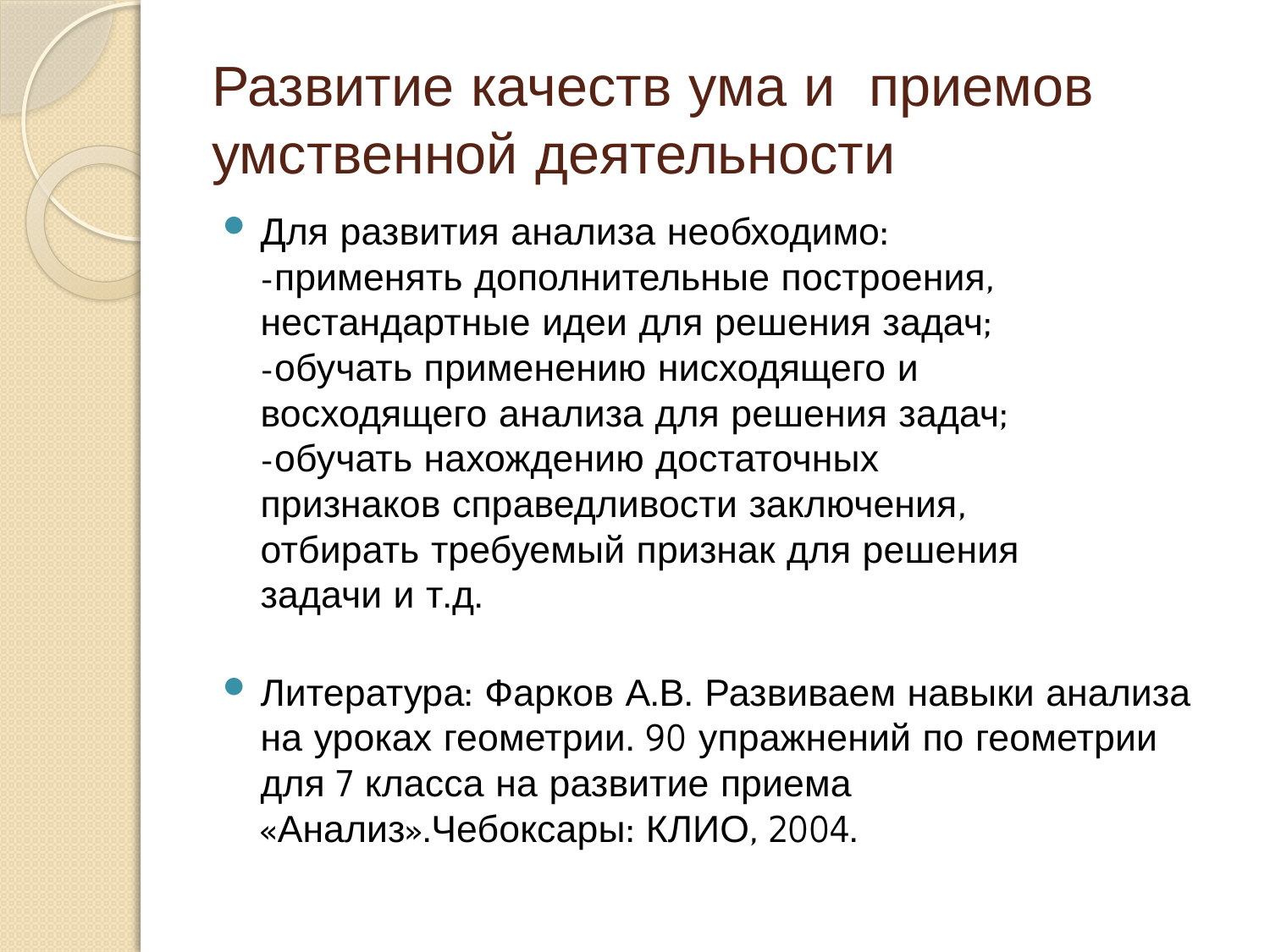

# Развитие качеств ума и  приемов умственной деятельности
Для развития анализа необходимо:
-применять дополнительные построения,
нестандартные идеи для решения задач;
-обучать применению нисходящего и 
восходящего анализа для решения задач;
-обучать нахождению достаточных
признаков справедливости заключения,
отбирать требуемый признак для решения
задачи и т.д.
Литература: Фарков А.В. Развиваем навыки анализа
на уроках геометрии. 90 упражнений по геометрии
для 7 класса на развитие приема
«Анализ».Чебоксары: КЛИО, 2004.